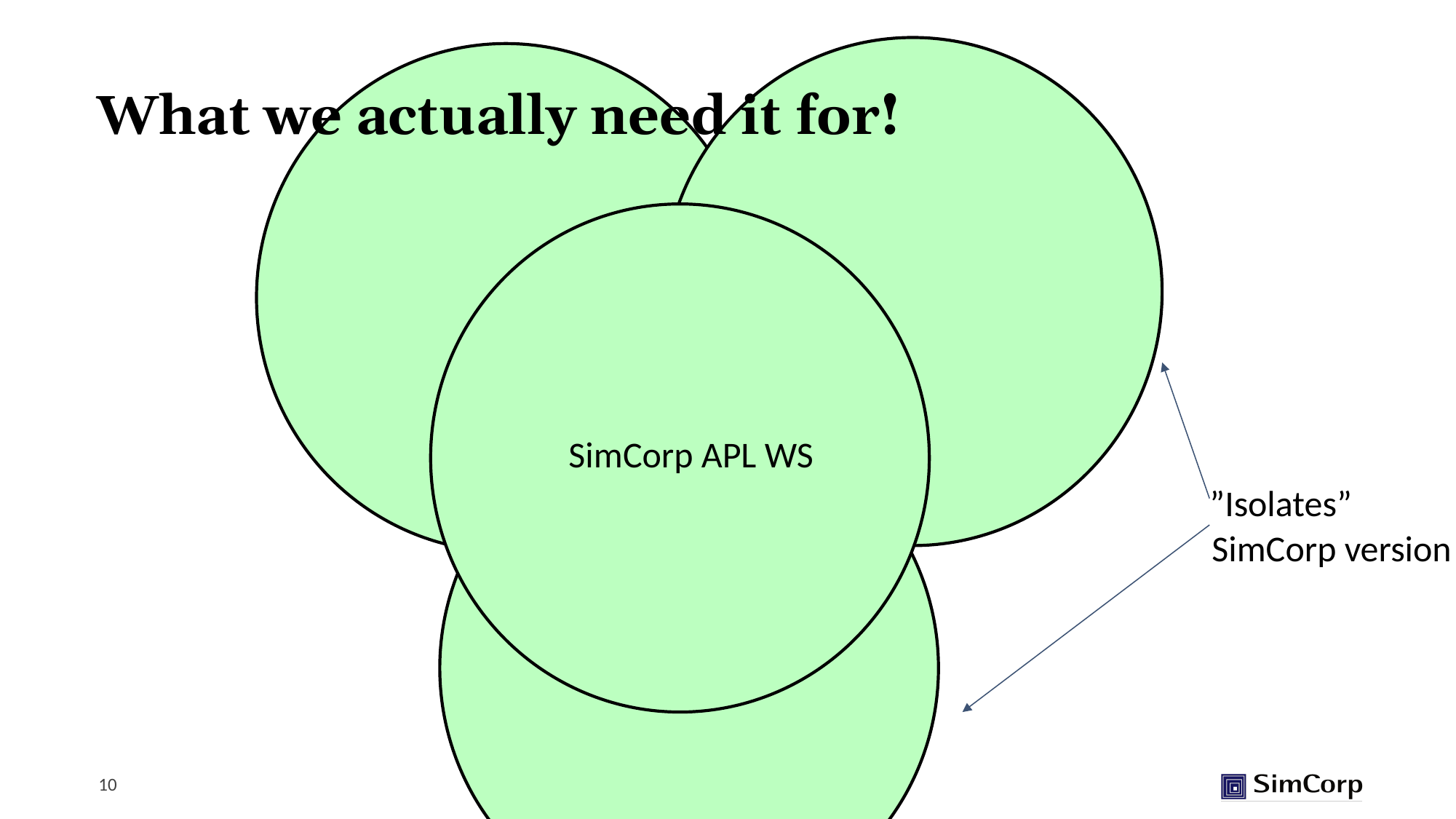

# What we actually need it for!

”Isolates”
SimCorp version
SimCorp APL WS
10